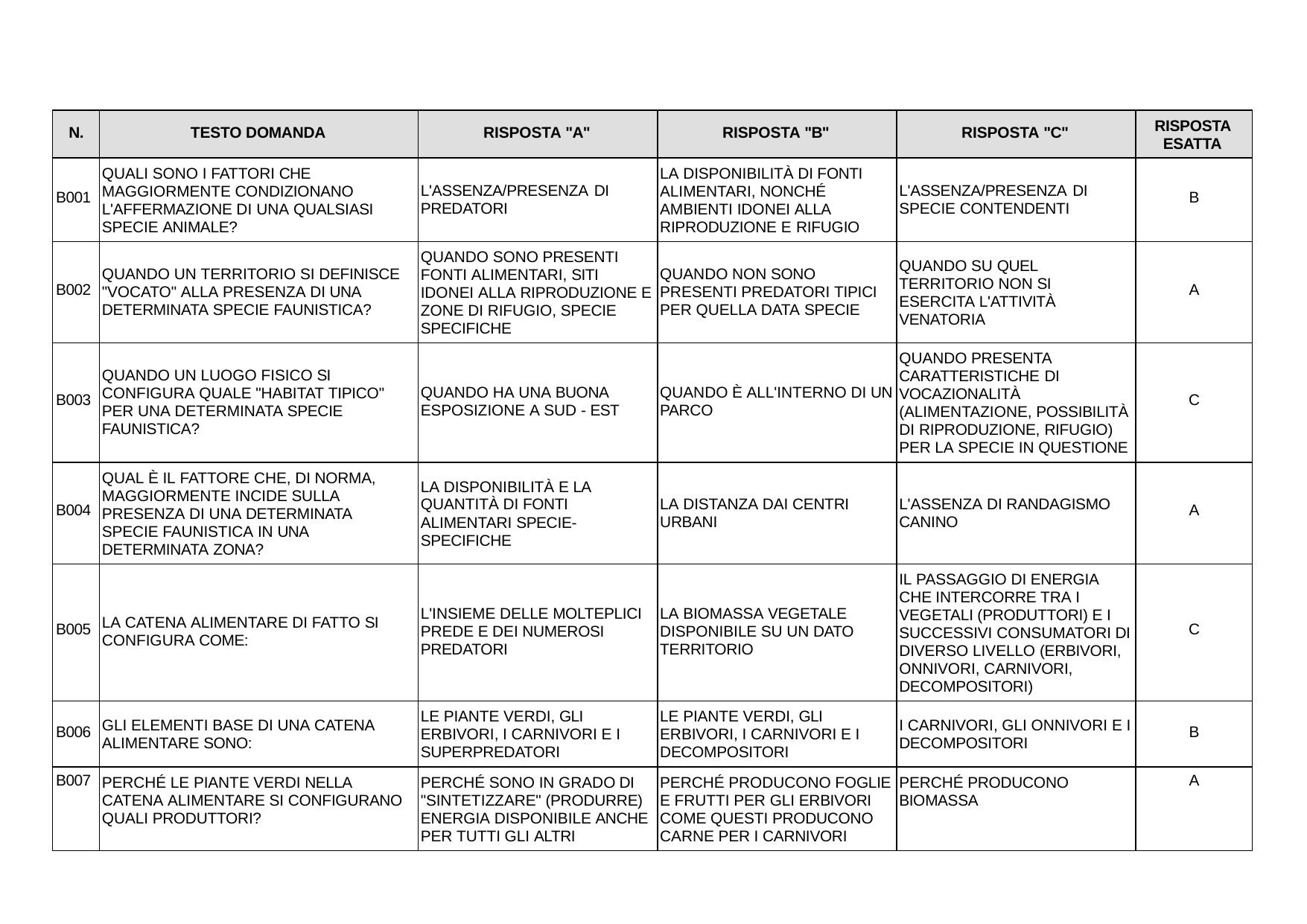

| N. | TESTO DOMANDA | RISPOSTA "A" | RISPOSTA "B" | RISPOSTA "C" | RISPOSTA ESATTA |
| --- | --- | --- | --- | --- | --- |
| B001 | QUALI SONO I FATTORI CHE MAGGIORMENTE CONDIZIONANO L'AFFERMAZIONE DI UNA QUALSIASI SPECIE ANIMALE? | L'ASSENZA/PRESENZA DI PREDATORI | LA DISPONIBILITÀ DI FONTI ALIMENTARI, NONCHÉ AMBIENTI IDONEI ALLA RIPRODUZIONE E RIFUGIO | L'ASSENZA/PRESENZA DI SPECIE CONTENDENTI | B |
| B002 | QUANDO UN TERRITORIO SI DEFINISCE "VOCATO" ALLA PRESENZA DI UNA DETERMINATA SPECIE FAUNISTICA? | QUANDO SONO PRESENTI FONTI ALIMENTARI, SITI IDONEI ALLA RIPRODUZIONE E ZONE DI RIFUGIO, SPECIE SPECIFICHE | QUANDO NON SONO PRESENTI PREDATORI TIPICI PER QUELLA DATA SPECIE | QUANDO SU QUEL TERRITORIO NON SI ESERCITA L'ATTIVITÀ VENATORIA | A |
| B003 | QUANDO UN LUOGO FISICO SI CONFIGURA QUALE "HABITAT TIPICO" PER UNA DETERMINATA SPECIE FAUNISTICA? | QUANDO HA UNA BUONA ESPOSIZIONE A SUD - EST | QUANDO È ALL'INTERNO DI UN PARCO | QUANDO PRESENTA CARATTERISTICHE DI VOCAZIONALITÀ (ALIMENTAZIONE, POSSIBILITÀ DI RIPRODUZIONE, RIFUGIO) PER LA SPECIE IN QUESTIONE | C |
| B004 | QUAL È IL FATTORE CHE, DI NORMA, MAGGIORMENTE INCIDE SULLA PRESENZA DI UNA DETERMINATA SPECIE FAUNISTICA IN UNA DETERMINATA ZONA? | LA DISPONIBILITÀ E LA QUANTITÀ DI FONTI ALIMENTARI SPECIE- SPECIFICHE | LA DISTANZA DAI CENTRI URBANI | L'ASSENZA DI RANDAGISMO CANINO | A |
| B005 | LA CATENA ALIMENTARE DI FATTO SI CONFIGURA COME: | L'INSIEME DELLE MOLTEPLICI PREDE E DEI NUMEROSI PREDATORI | LA BIOMASSA VEGETALE DISPONIBILE SU UN DATO TERRITORIO | IL PASSAGGIO DI ENERGIA CHE INTERCORRE TRA I VEGETALI (PRODUTTORI) E I SUCCESSIVI CONSUMATORI DI DIVERSO LIVELLO (ERBIVORI, ONNIVORI, CARNIVORI, DECOMPOSITORI) | C |
| B006 | GLI ELEMENTI BASE DI UNA CATENA ALIMENTARE SONO: | LE PIANTE VERDI, GLI ERBIVORI, I CARNIVORI E I SUPERPREDATORI | LE PIANTE VERDI, GLI ERBIVORI, I CARNIVORI E I DECOMPOSITORI | I CARNIVORI, GLI ONNIVORI E I DECOMPOSITORI | B |
| B007 | PERCHÉ LE PIANTE VERDI NELLA CATENA ALIMENTARE SI CONFIGURANO QUALI PRODUTTORI? | PERCHÉ SONO IN GRADO DI "SINTETIZZARE" (PRODURRE) ENERGIA DISPONIBILE ANCHE PER TUTTI GLI ALTRI | PERCHÉ PRODUCONO FOGLIE E FRUTTI PER GLI ERBIVORI COME QUESTI PRODUCONO CARNE PER I CARNIVORI | PERCHÉ PRODUCONO BIOMASSA | A |